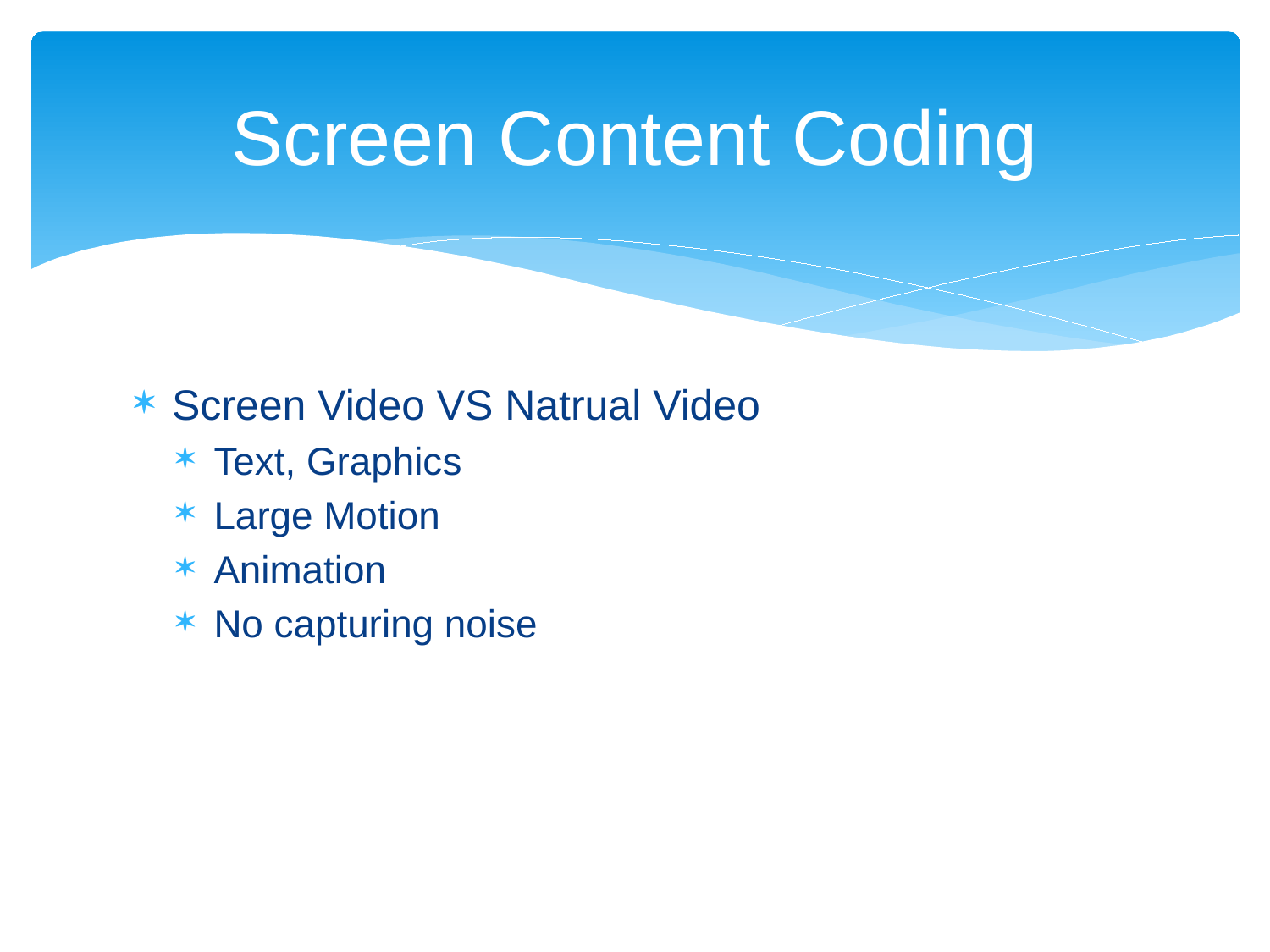

# Screen Content Coding
Screen Video VS Natrual Video
Text, Graphics
Large Motion
Animation
No capturing noise